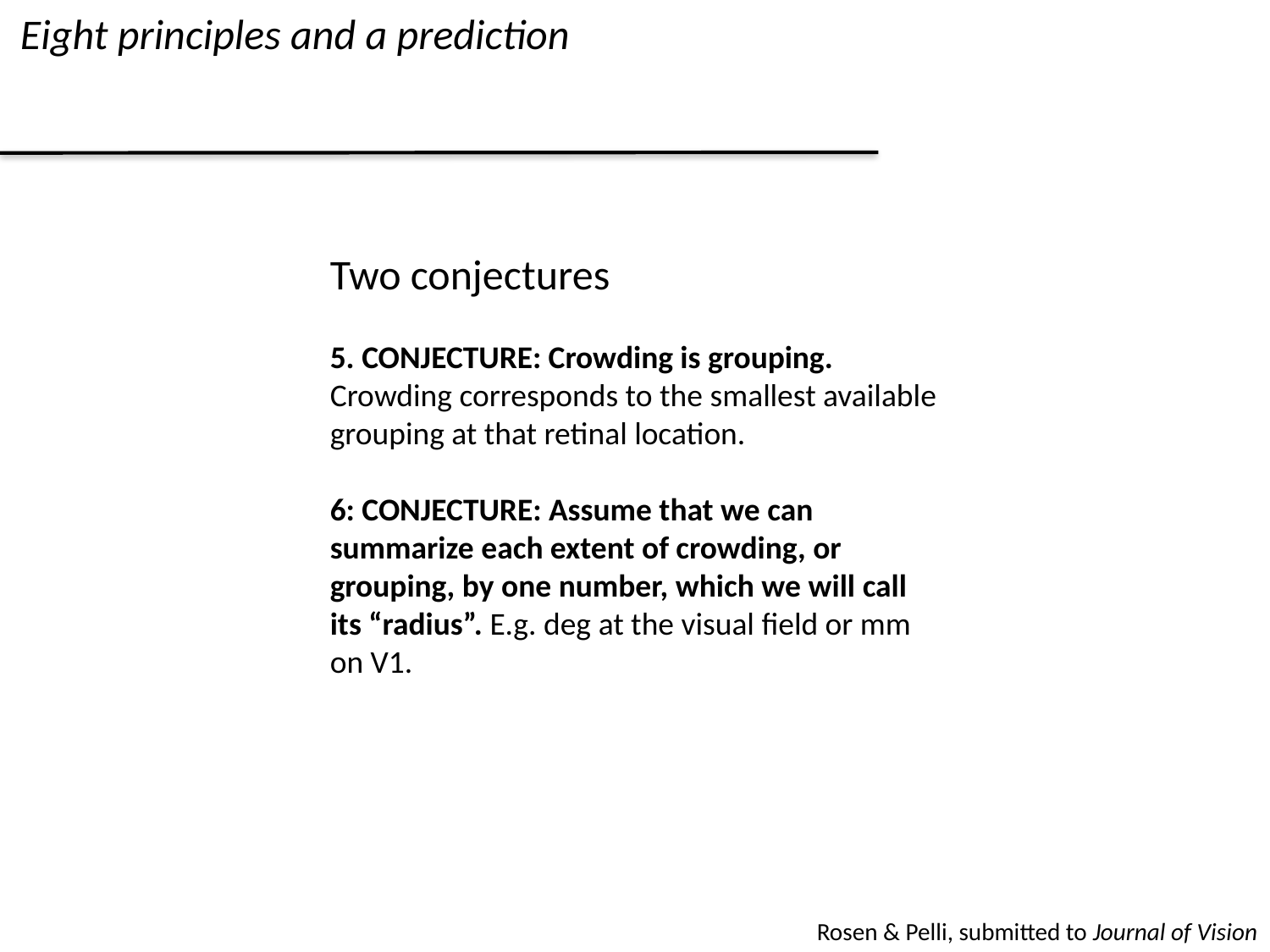

Eight principles and a prediction
Two conjectures

5. CONJECTURE: Crowding is grouping. Crowding corresponds to the smallest available grouping at that retinal location.

6: CONJECTURE: Assume that we can summarize each extent of crowding, or grouping, by one number, which we will call its “radius”. E.g. deg at the visual field or mm on V1.
Rosen & Pelli, submitted to Journal of Vision